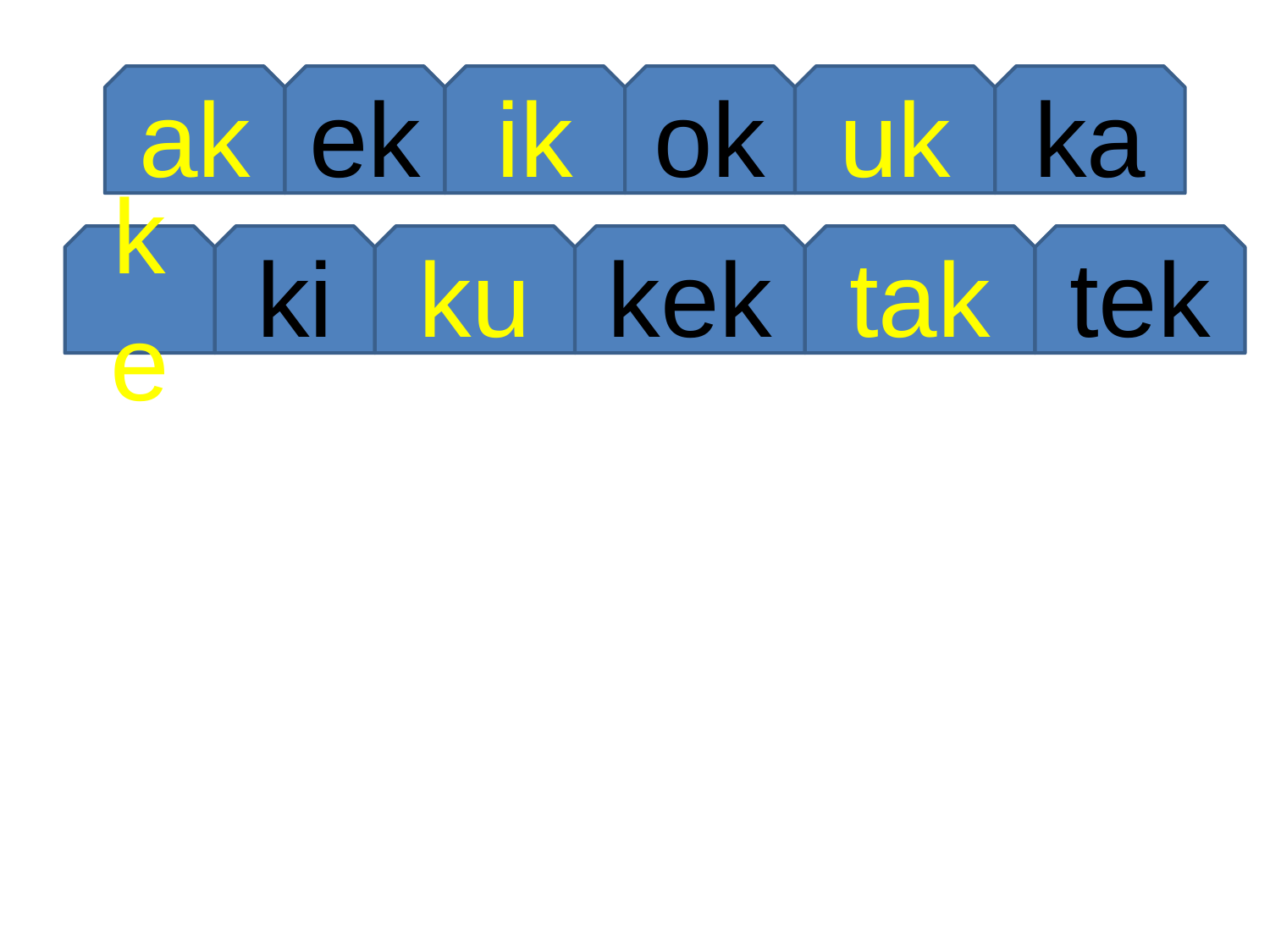

ak
ek
ik
ok
uk
ka
ke
ki
ku
kek
tak
tek